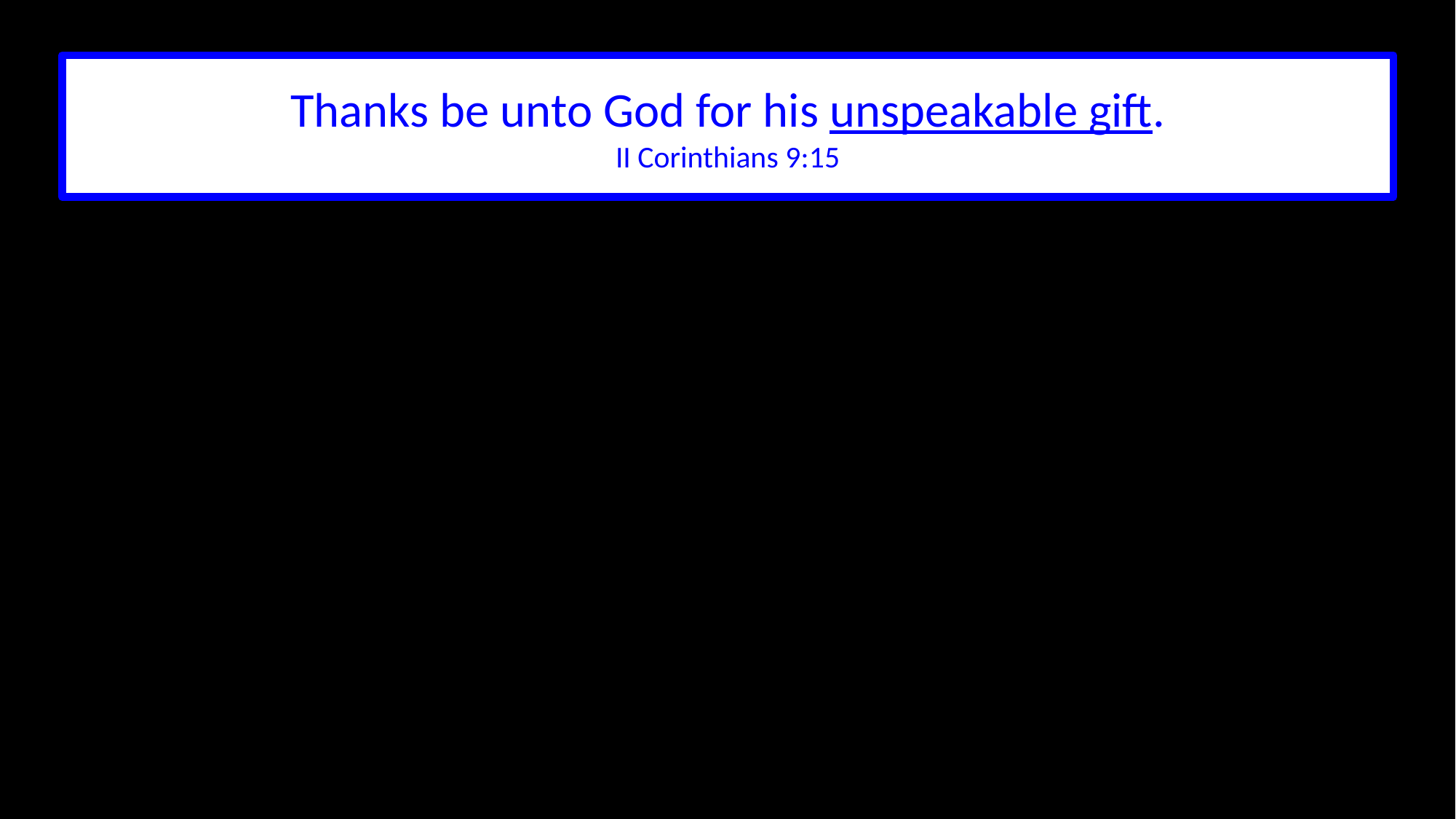

Thanks be unto God for his unspeakable gift.
II Corinthians 9:15